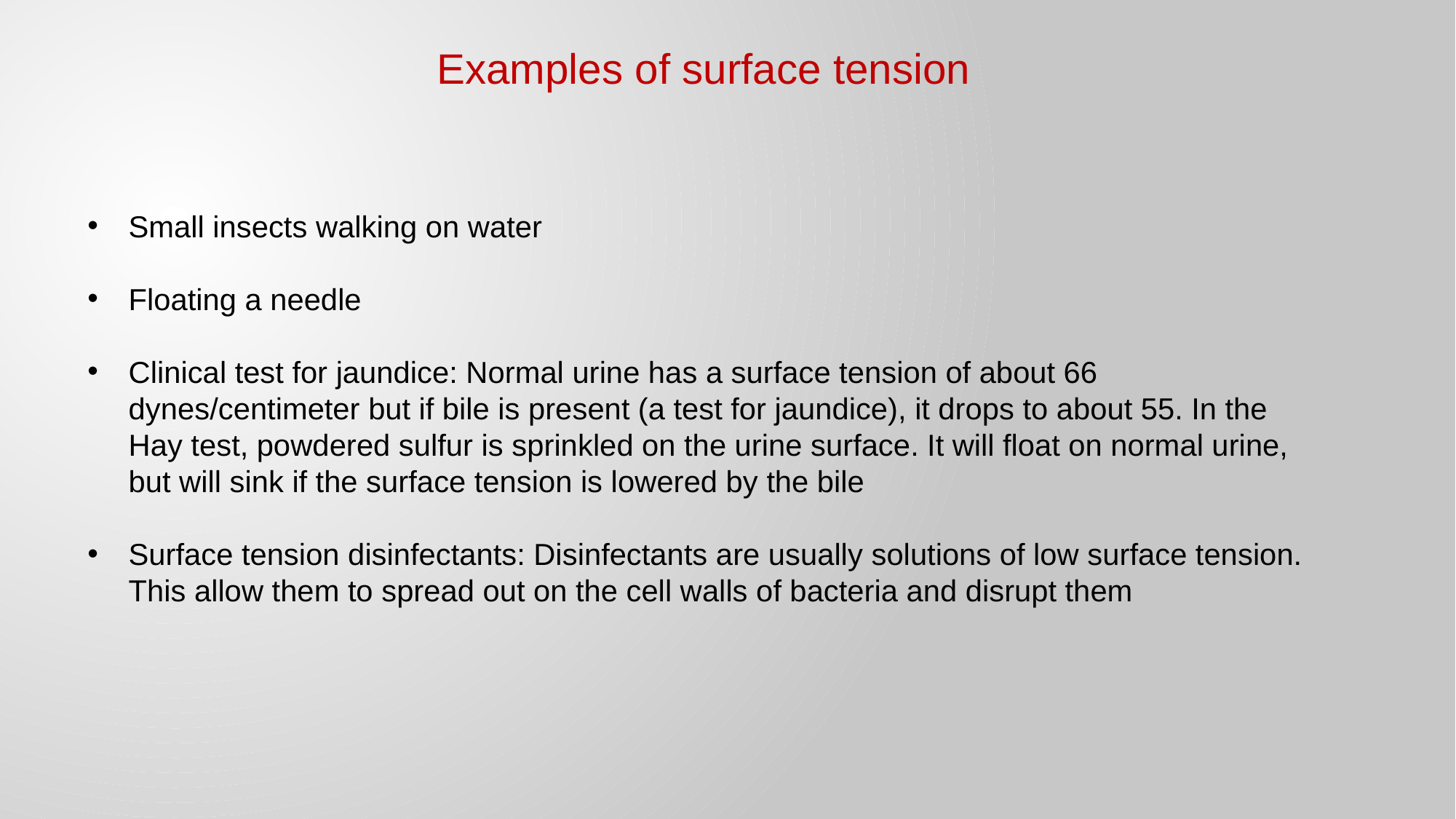

Examples of surface tension
Small insects walking on water

Floating a needle

Clinical test for jaundice: Normal urine has a surface tension of about 66 dynes/centimeter but if bile is present (a test for jaundice), it drops to about 55. In the Hay test, powdered sulfur is sprinkled on the urine surface. It will float on normal urine, but will sink if the surface tension is lowered by the bile

Surface tension disinfectants: Disinfectants are usually solutions of low surface tension. This allow them to spread out on the cell walls of bacteria and disrupt them